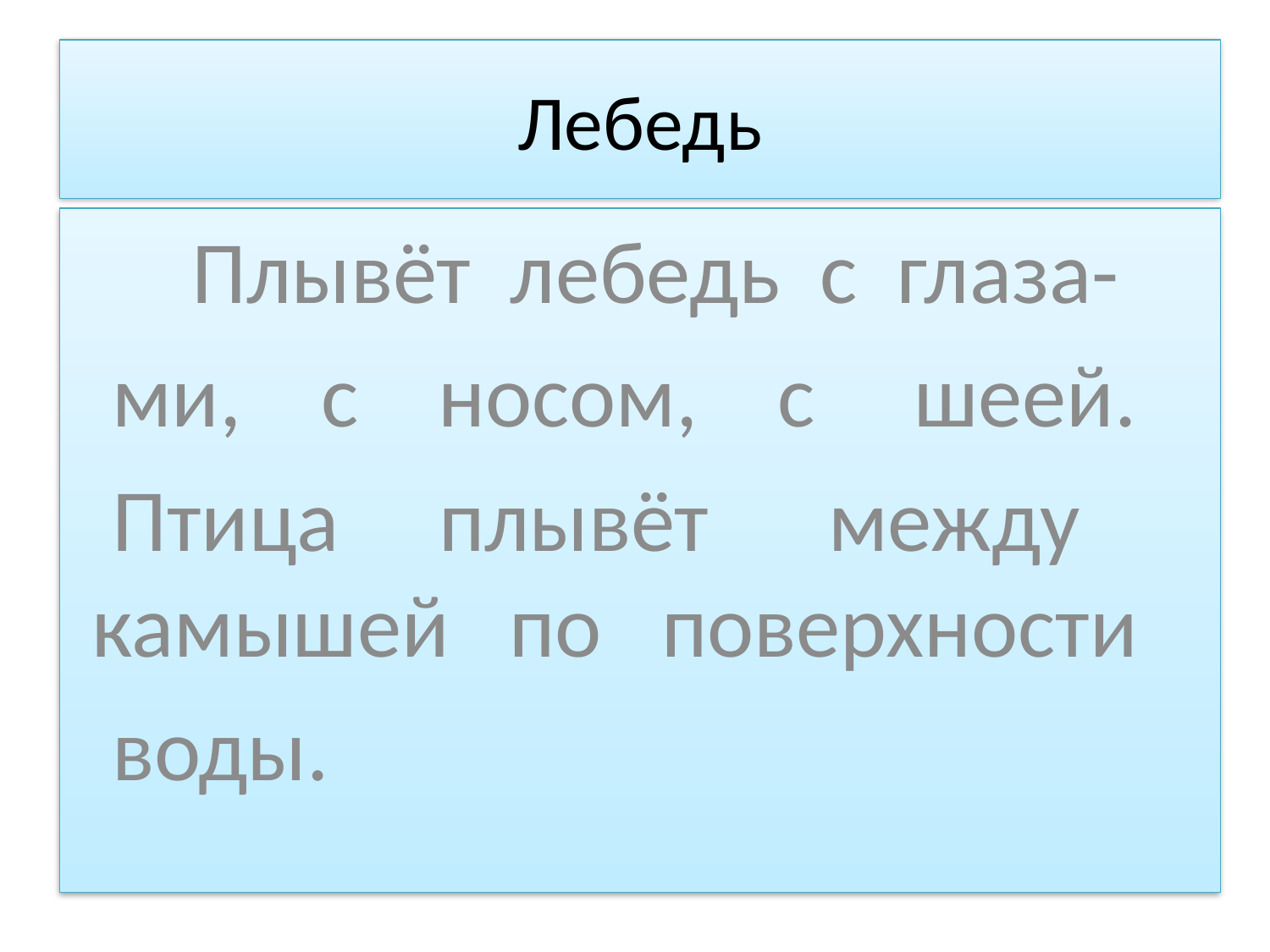

# Лебедь
      Плывёт  лебедь  с  глаза-
  ми,    с    носом,    с     шеей.
  Птица     плывёт      между        камышей   по   поверхности
  воды.